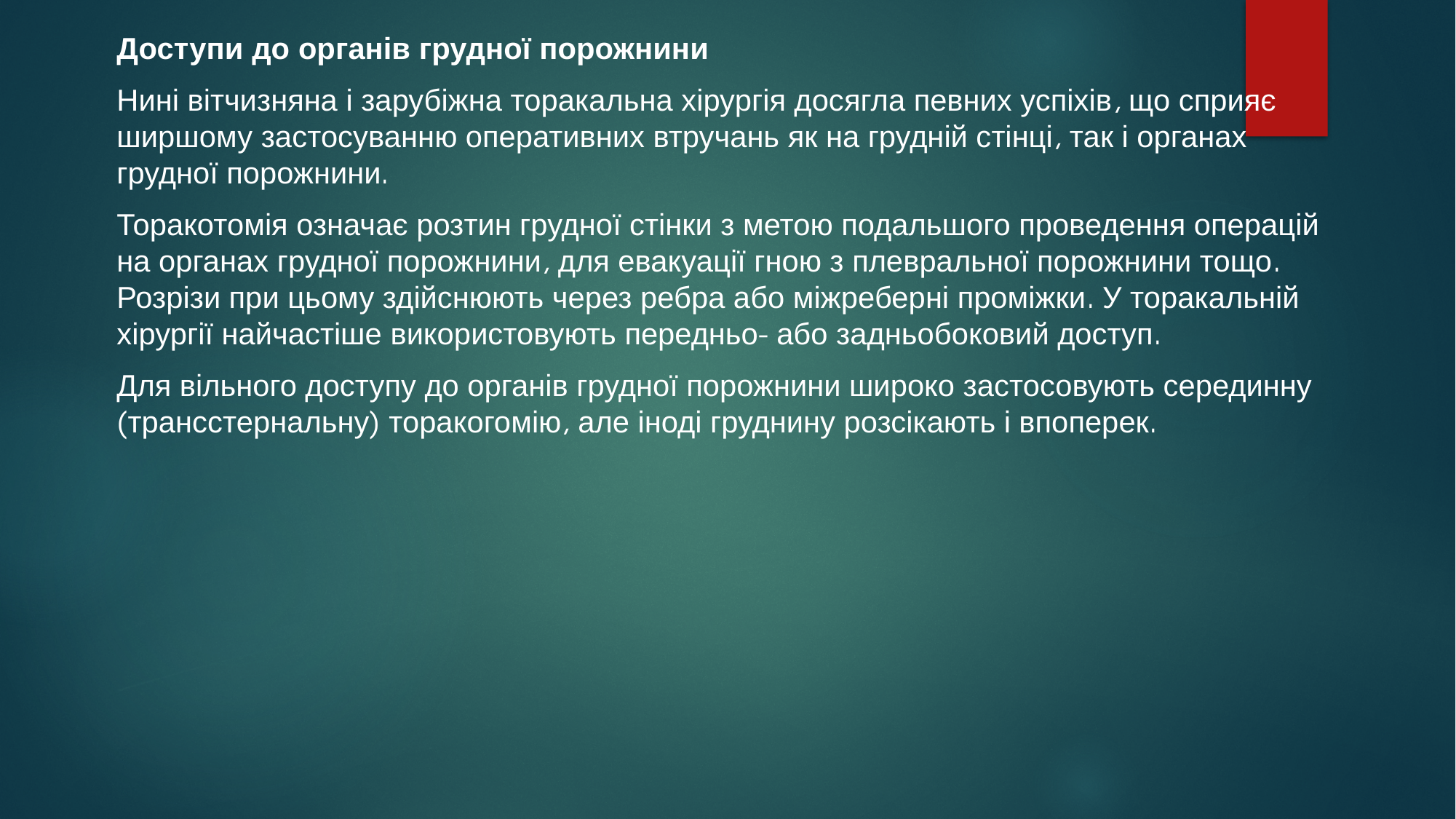

Доступи до органів грудної порожнини
Нині вітчизняна і зарубіжна торакальна хірургія досягла певних успіхів, що сприяє ширшому застосуванню оперативних втручань як на грудній стінці, так і органах грудної порожнини.
Торакотомія означає розтин грудної стінки з метою подальшого проведення операцій на органах грудної порожнини, для евакуації гною з плевральної порожнини тощо. Розрізи при цьому здійснюють через ребра або міжреберні проміжки. У торакальній хірургії найчастіше використовують передньо- або задньобоковий доступ.
Для вільного доступу до органів грудної порожнини широко застосовують серединну (трансстернальну) торакогомію, але іноді груднину розсікають і впоперек.